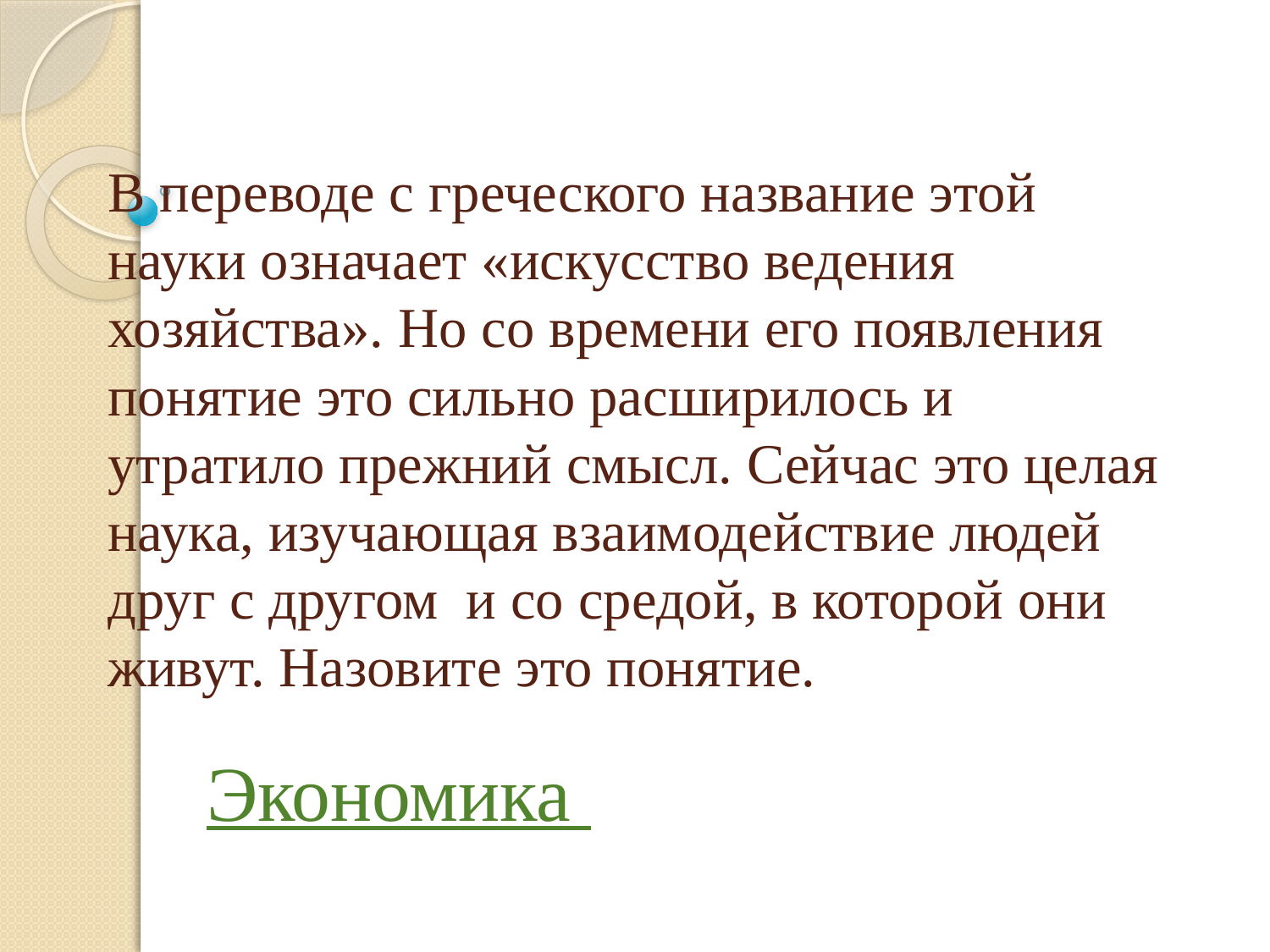

# В переводе с греческого название этой науки означает «искусство ведения хозяйства». Но со времени его появления понятие это сильно расширилось и утратило прежний смысл. Сейчас это целая наука, изучающая взаимодействие людей друг с другом  и со средой, в которой они живут. Назовите это понятие.
Экономика